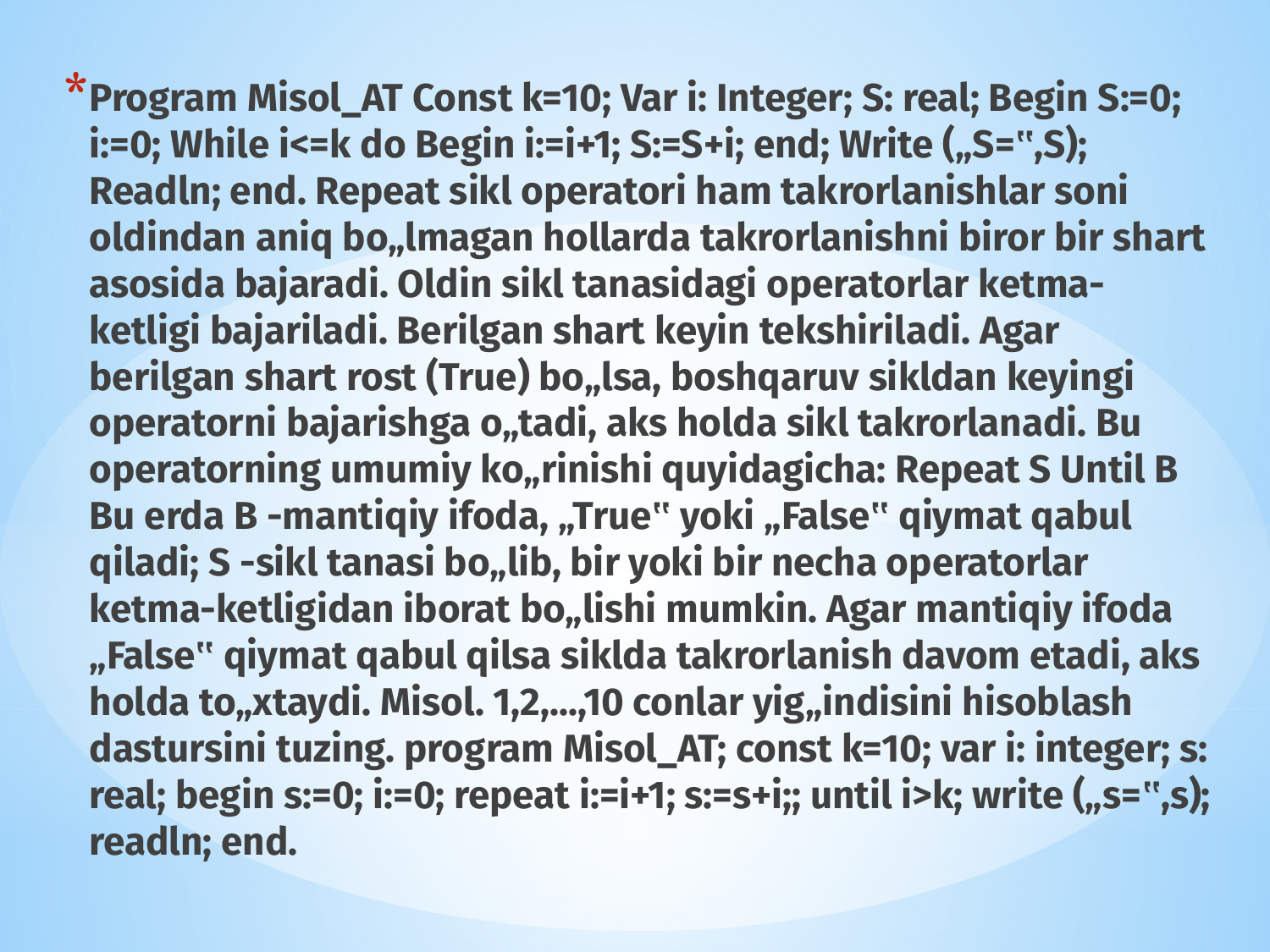

Program Misol_AT Const k=10; Var i: Integer; S: real; Begin S:=0; i:=0; While i<=k do Begin i:=i+1; S:=S+i; end; Write („S=‟,S); Readln; end. Repeat sikl operatori ham takrorlanishlar soni oldindan aniq bo„lmagan hollarda takrorlanishni biror bir shart asosida bajaradi. Oldin sikl tanasidagi operatorlar ketma-ketligi bajariladi. Berilgan shart keyin tekshiriladi. Agar berilgan shart rost (True) bo„lsa, boshqaruv sikldan keyingi operatorni bajarishga o„tadi, aks holda sikl takrorlanadi. Bu operatorning umumiy ko„rinishi quyidagicha: Repeat S Until B Bu erda B -mantiqiy ifoda, „True‟ yoki „False‟ qiymat qabul qiladi; S -sikl tanasi bo„lib, bir yoki bir necha operatorlar ketma-ketligidan iborat bo„lishi mumkin. Agar mantiqiy ifoda „False‟ qiymat qabul qilsa siklda takrorlanish davom etadi, aks holda to„xtaydi. Misol. 1,2,...,10 conlar yig„indisini hisoblash dastursini tuzing. program Misol_AT; const k=10; var i: integer; s: real; begin s:=0; i:=0; repeat i:=i+1; s:=s+i;; until i>k; write („s=‟,s); readln; end.